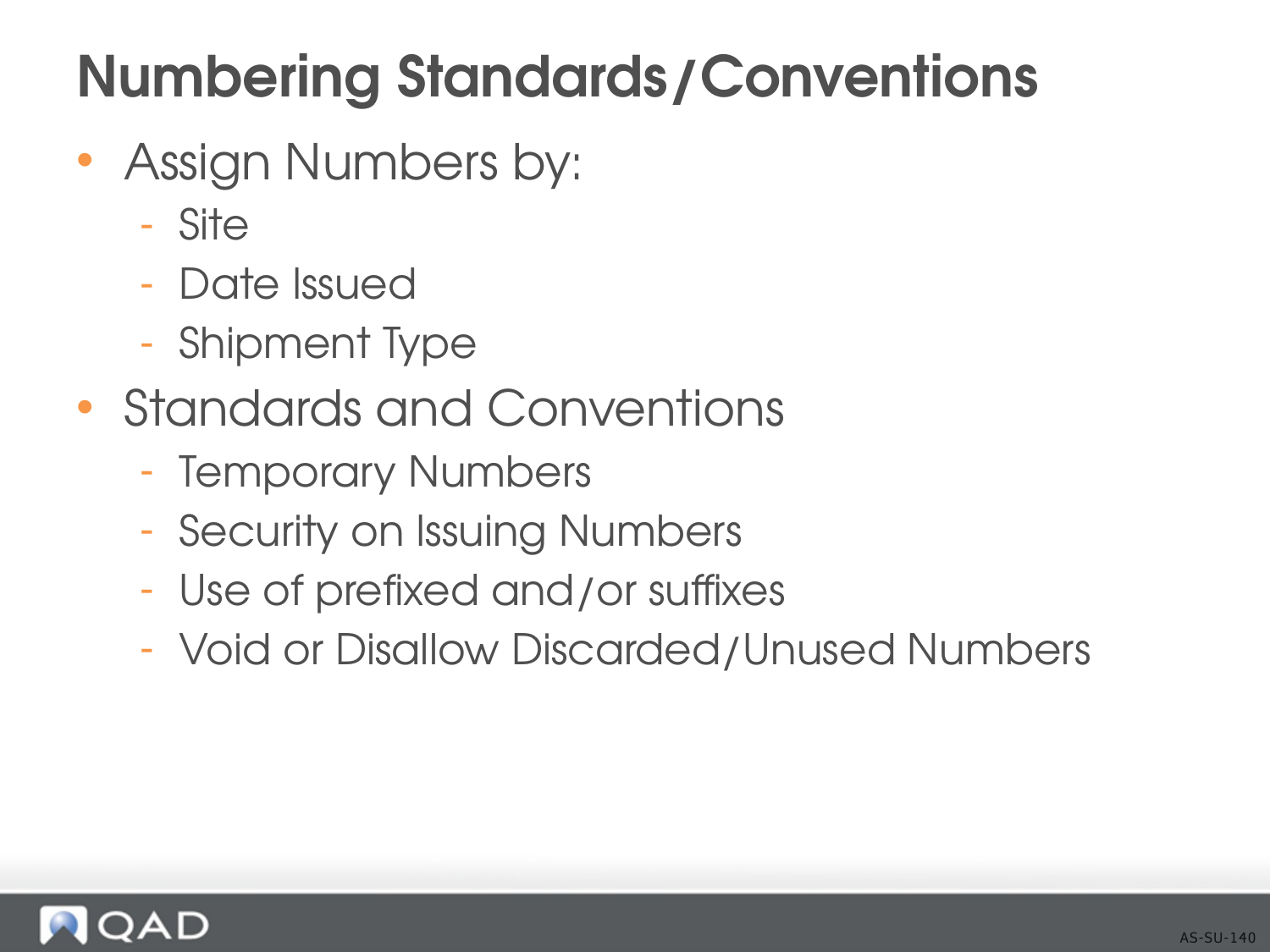

# Numbering Standards/Conventions

Assign Numbers by:
Site
Date Issued
Shipment Type
Standards and Conventions
Temporary Numbers
Security on Issuing Numbers
Use of prefixed and/or suffixes
Void or Disallow Discarded/Unused Numbers

AS-SU-140